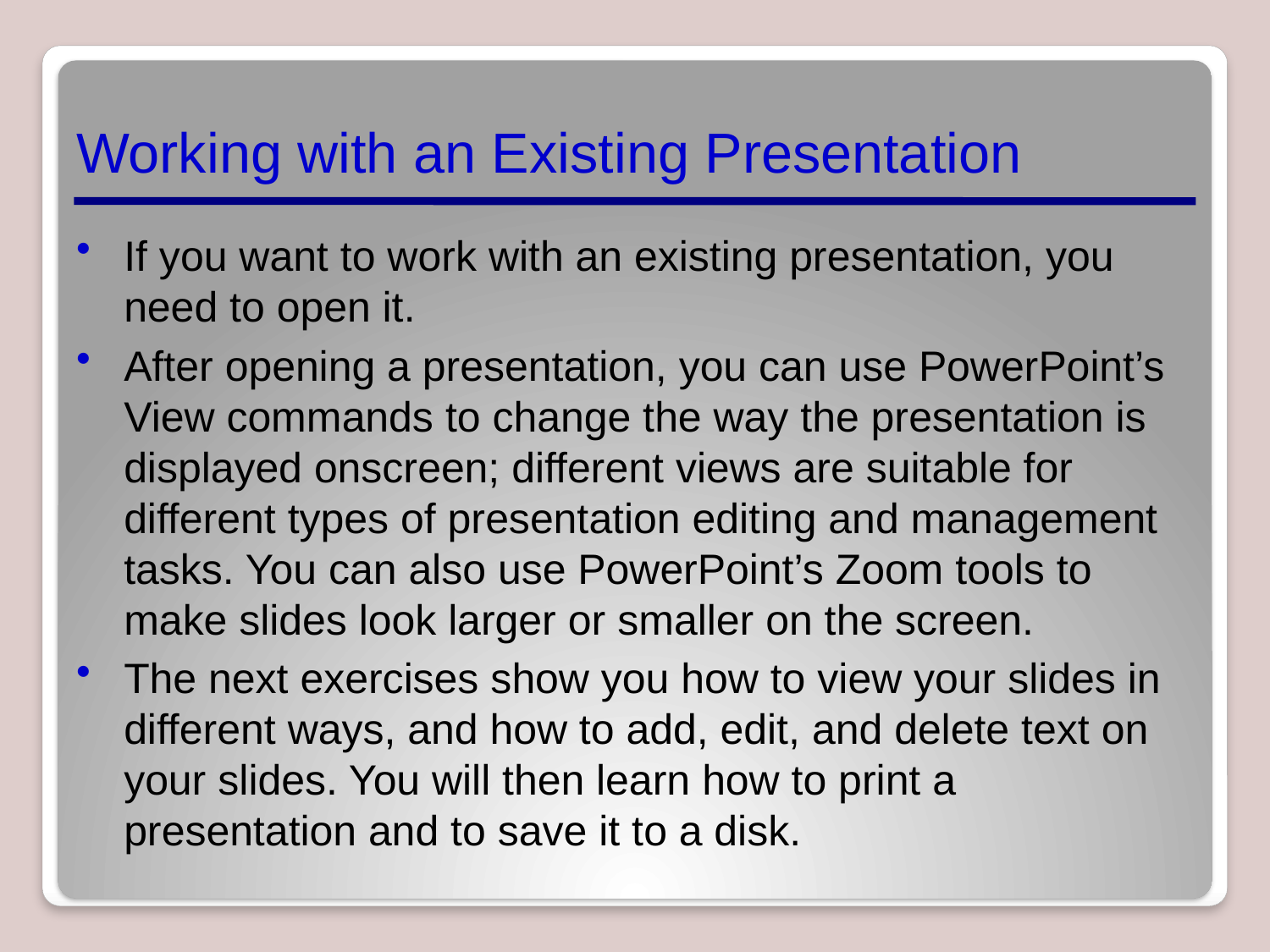

# Working with an Existing Presentation
If you want to work with an existing presentation, you need to open it.
After opening a presentation, you can use PowerPoint’s View commands to change the way the presentation is displayed onscreen; different views are suitable for different types of presentation editing and management tasks. You can also use PowerPoint’s Zoom tools to make slides look larger or smaller on the screen.
The next exercises show you how to view your slides in different ways, and how to add, edit, and delete text on your slides. You will then learn how to print a presentation and to save it to a disk.